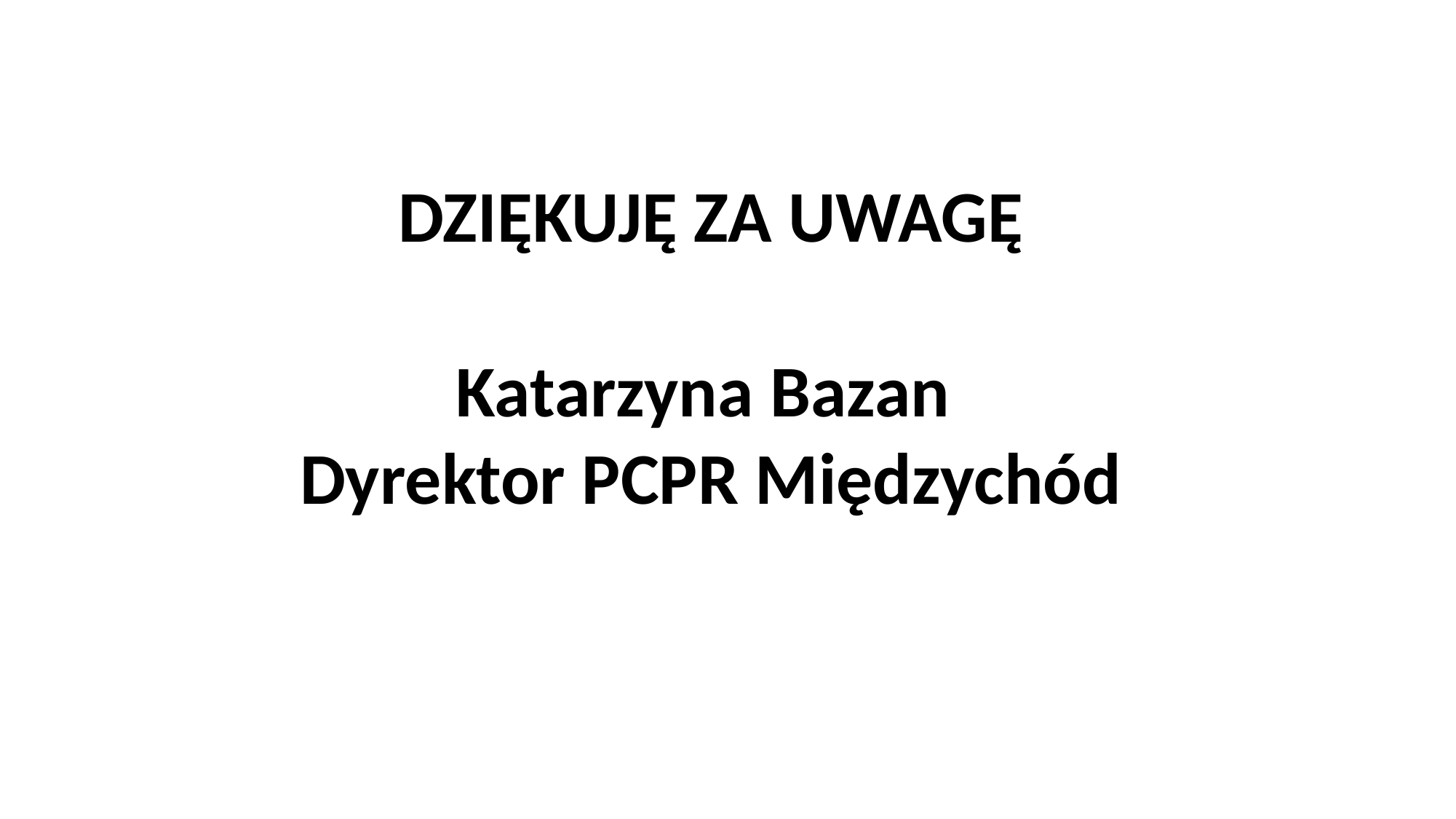

DZIĘKUJĘ ZA UWAGĘ

Katarzyna Bazan
Dyrektor PCPR Międzychód